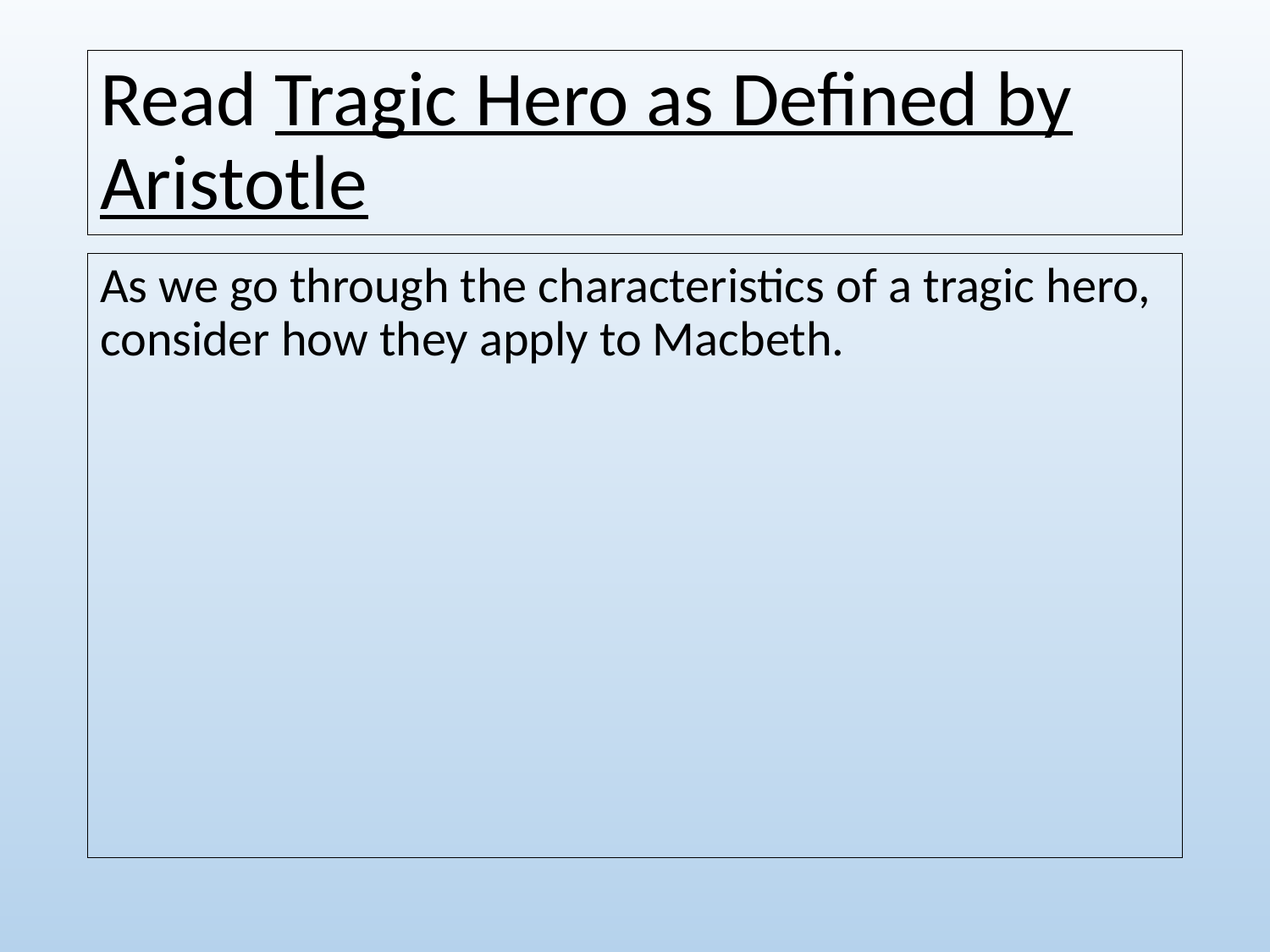

# Read Tragic Hero as Defined by Aristotle
As we go through the characteristics of a tragic hero, consider how they apply to Macbeth.